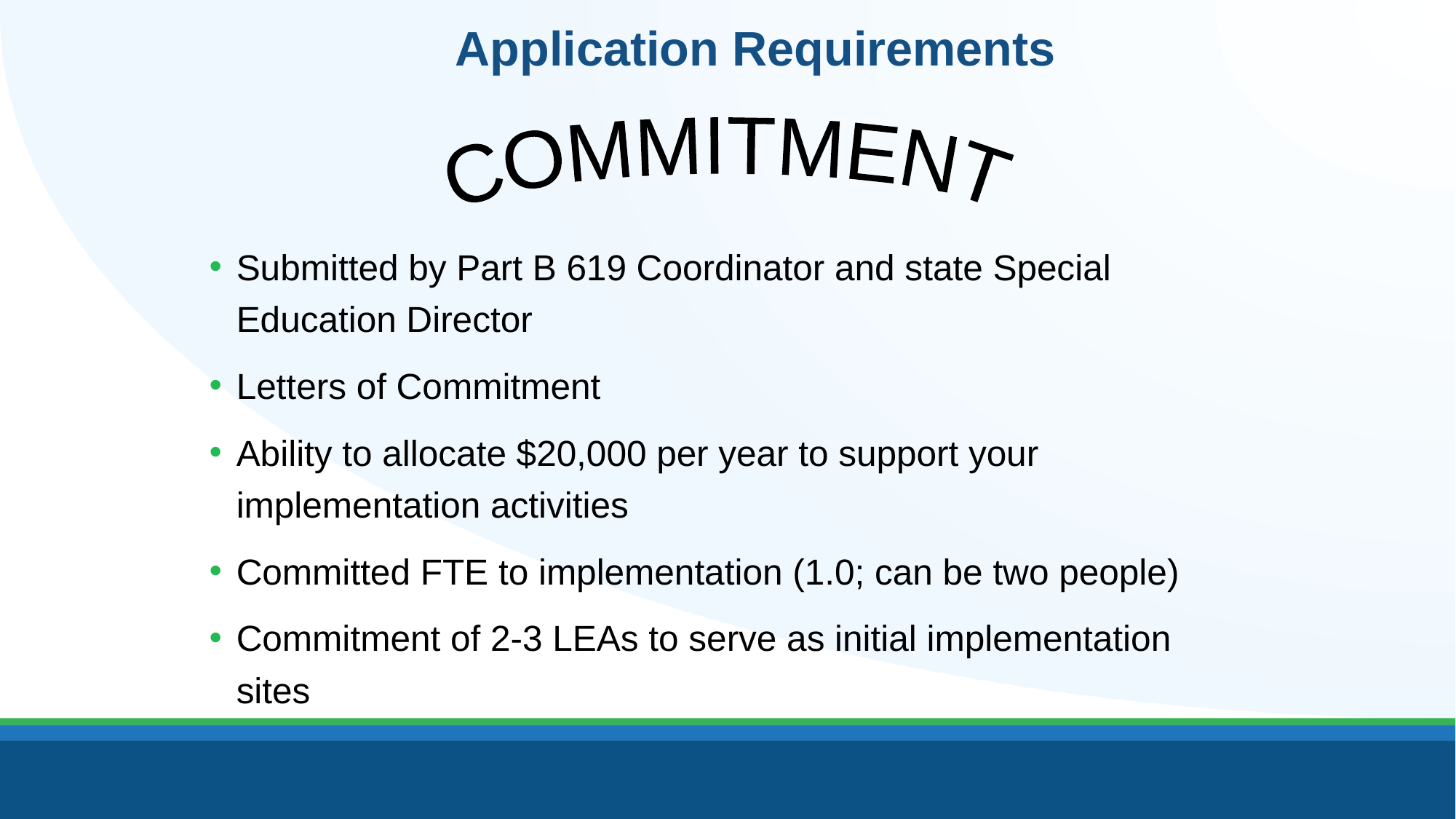

# Application Requirements
COMMITMENT
Submitted by Part B 619 Coordinator and state Special Education Director
Letters of Commitment
Ability to allocate $20,000 per year to support your implementation activities
Committed FTE to implementation (1.0; can be two people)
Commitment of 2-3 LEAs to serve as initial implementation sites